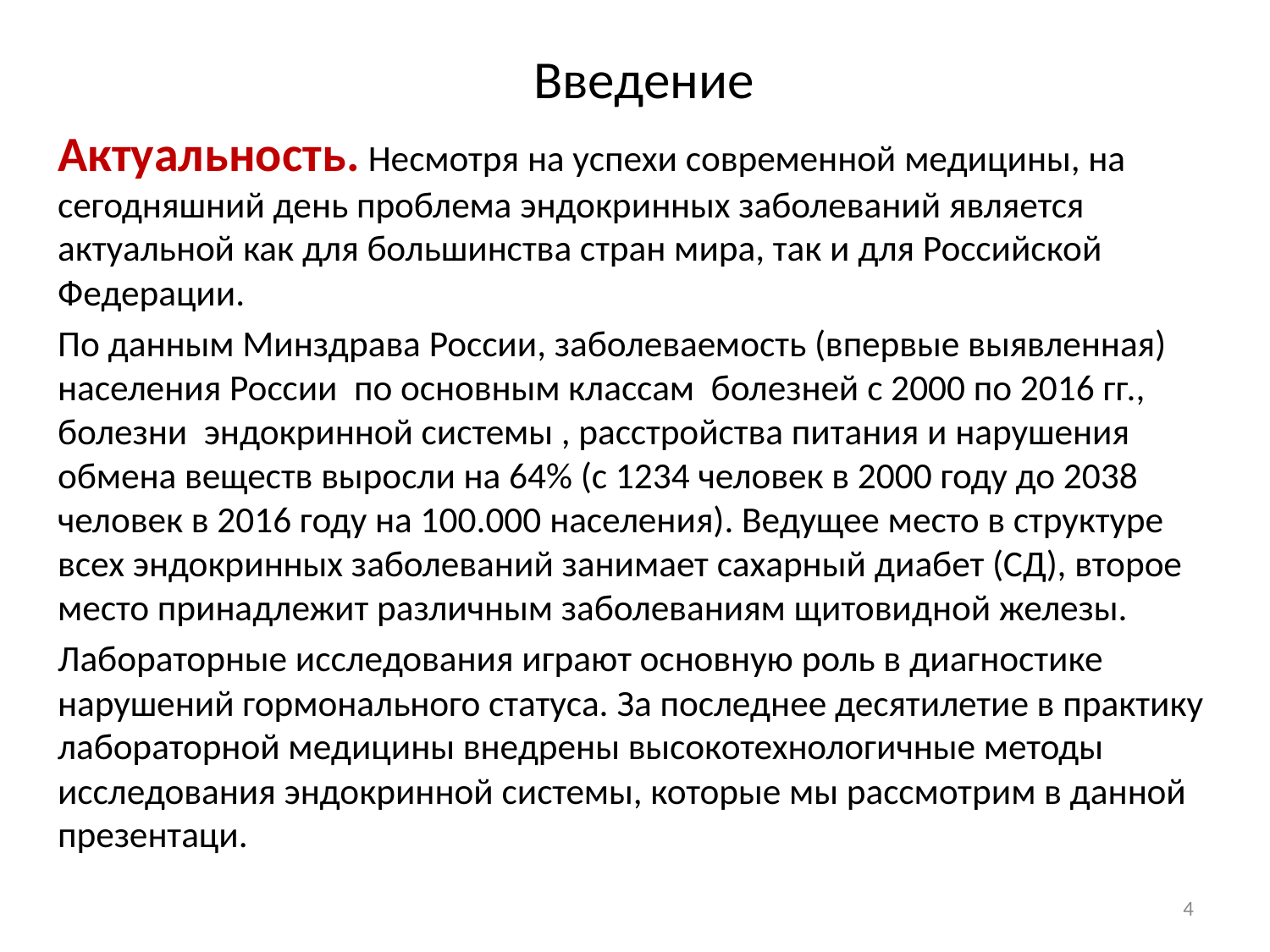

# Введение
Актуальность. Несмотря на успехи современной медицины, на сегодняшний день проблема эндокринных заболеваний является актуальной как для большинства стран мира, так и для Российской Федерации.
По данным Минздрава России, заболеваемость (впервые выявленная) населения России  по основным классам  болезней с 2000 по 2016 гг., болезни  эндокринной системы , расстройства питания и нарушения обмена веществ выросли на 64% (с 1234 человек в 2000 году до 2038 человек в 2016 году на 100.000 населения). Ведущее место в структуре всех эндокринных заболеваний занимает сахарный диабет (СД), второе место принадлежит различным заболеваниям щитовидной железы.
Лабораторные исследования играют основную роль в диагностике нарушений гормонального статуса. За последнее десятилетие в практику лабораторной медицины внедрены высокотехнологичные методы исследования эндокринной системы, которые мы рассмотрим в данной презентаци.
4